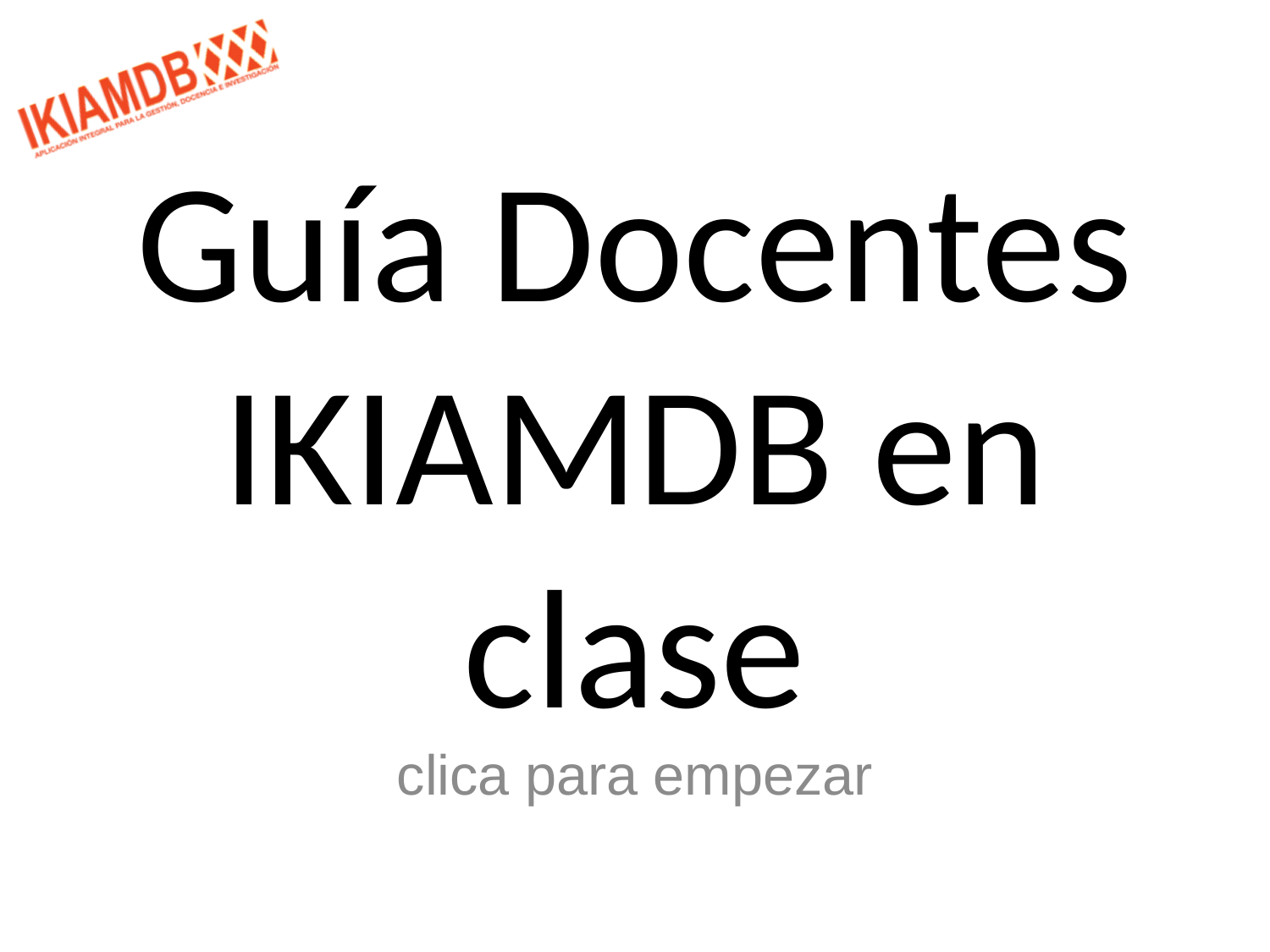

# Guía Docentes IKIAMDB en clase
clica para empezar